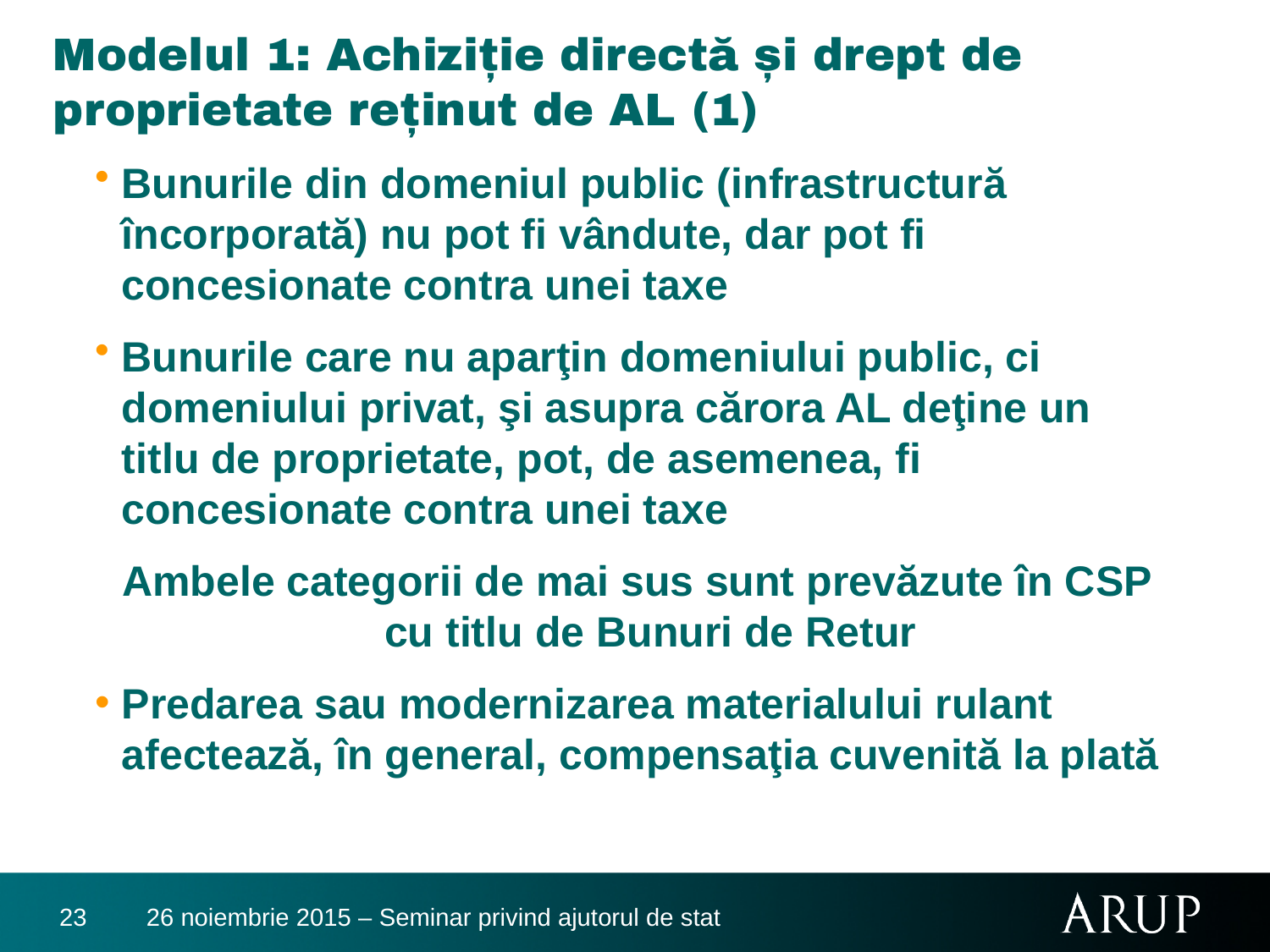

# Modelul 1: Achiziţie directă şi drept de proprietate reţinut de AL (1)
Bunurile din domeniul public (infrastructură încorporată) nu pot fi vândute, dar pot fi concesionate contra unei taxe
Bunurile care nu aparţin domeniului public, ci  domeniului privat, şi asupra cărora AL deţine un titlu de proprietate, pot, de asemenea, fi concesionate contra unei taxe
Ambele categorii de mai sus sunt prevăzute în CSP cu titlu de Bunuri de Retur
Predarea sau modernizarea materialului rulant afectează, în general, compensaţia cuvenită la plată

23
26 noiembrie 2015 – Seminar privind ajutorul de stat